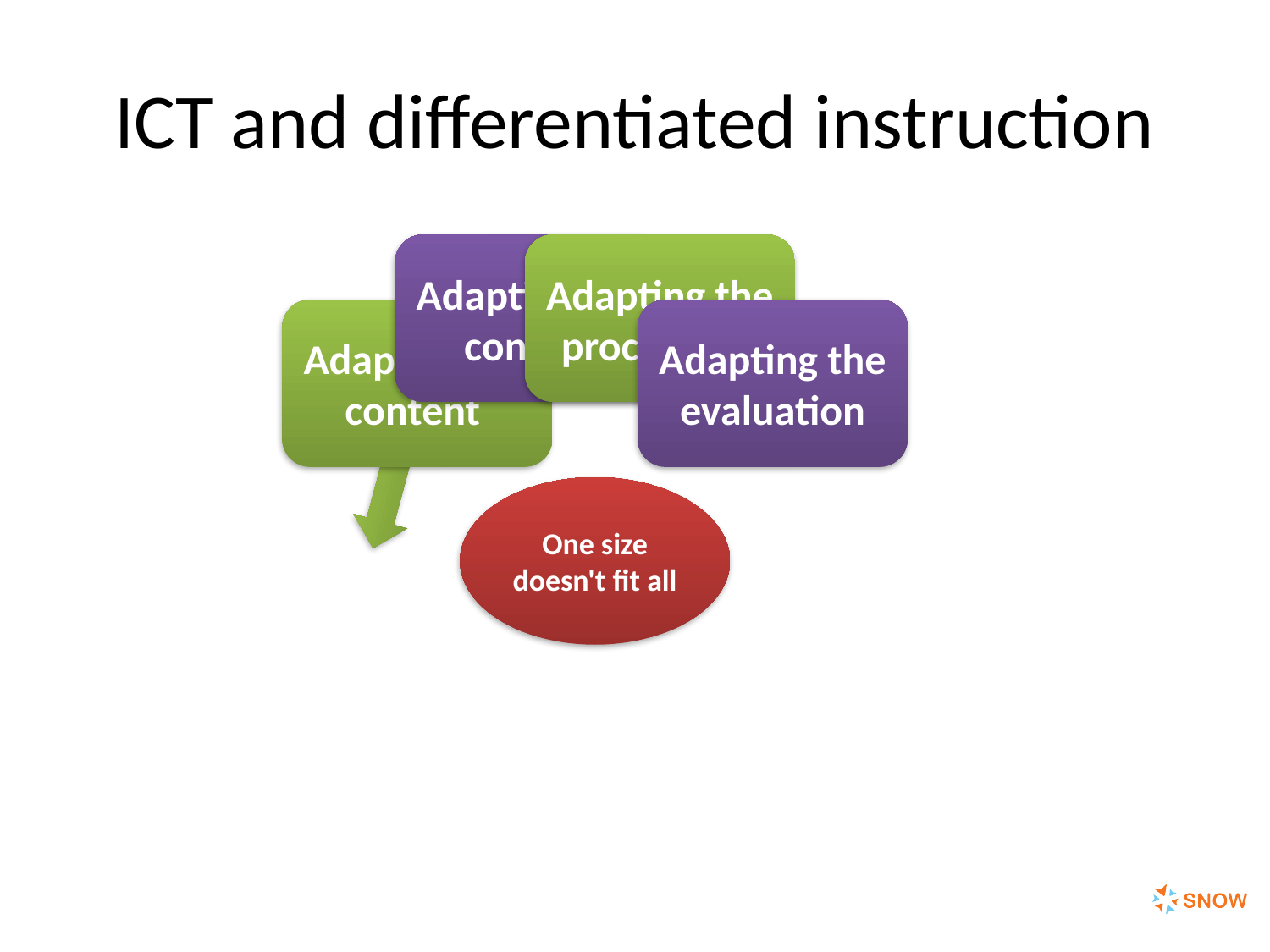

# ICT and differentiated instruction
One size doesn't fit all
Adapting the content